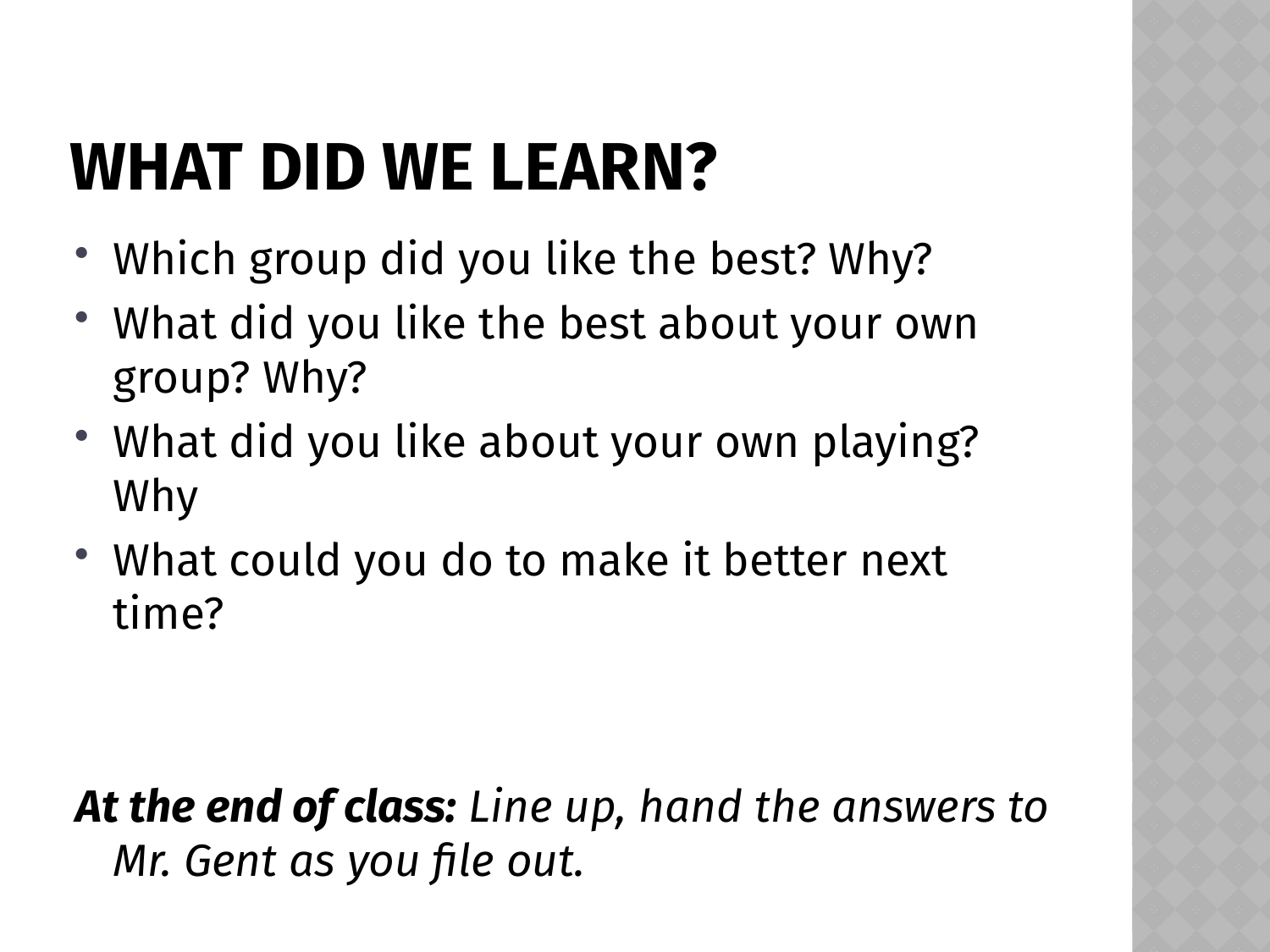

# What Did We Learn?
Which group did you like the best? Why?
What did you like the best about your own group? Why?
What did you like about your own playing? Why
What could you do to make it better next time?

At the end of class: Line up, hand the answers to Mr. Gent as you file out.